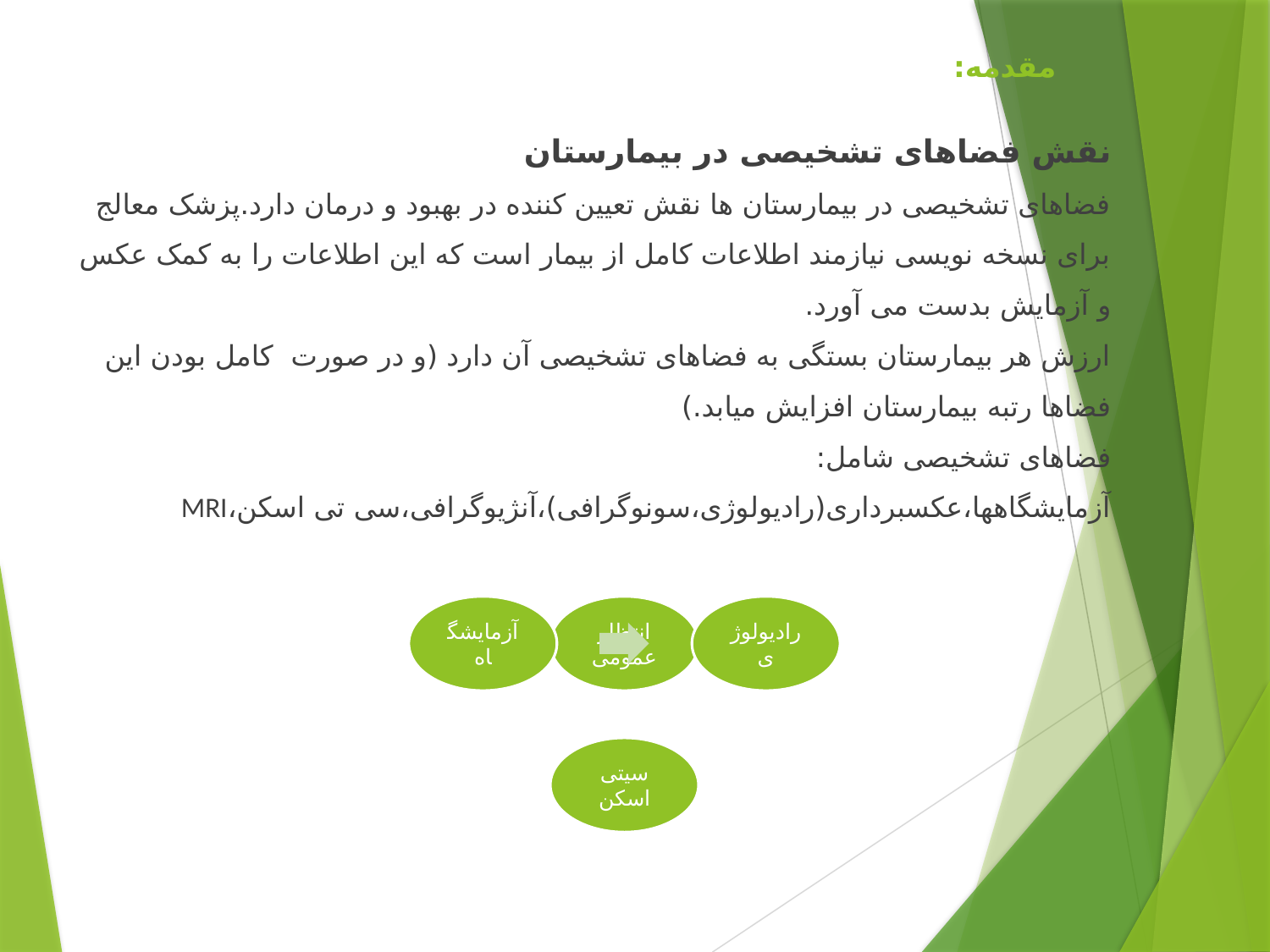

# مقدمه:
نقش فضاهای تشخیصی در بیمارستان
فضاهای تشخیصی در بیمارستان ها نقش تعیین کننده در بهبود و درمان دارد.پزشک معالج برای نسخه نویسی نیازمند اطلاعات کامل از بیمار است که این اطلاعات را به کمک عکس و آزمایش بدست می آورد.
ارزش هر بیمارستان بستگی به فضاهای تشخیصی آن دارد (و در صورت  کامل بودن این فضاها رتبه بیمارستان افزایش میابد.)
فضاهای تشخیصی شامل: آزمایشگاهها،عکسبرداری(رادیولوژی،سونوگرافی)،آنژیوگرافی،سی تی اسکن،MRI

انتظار عمومی
رادیولوژی
سیتی اسکن
آزمایشگاه